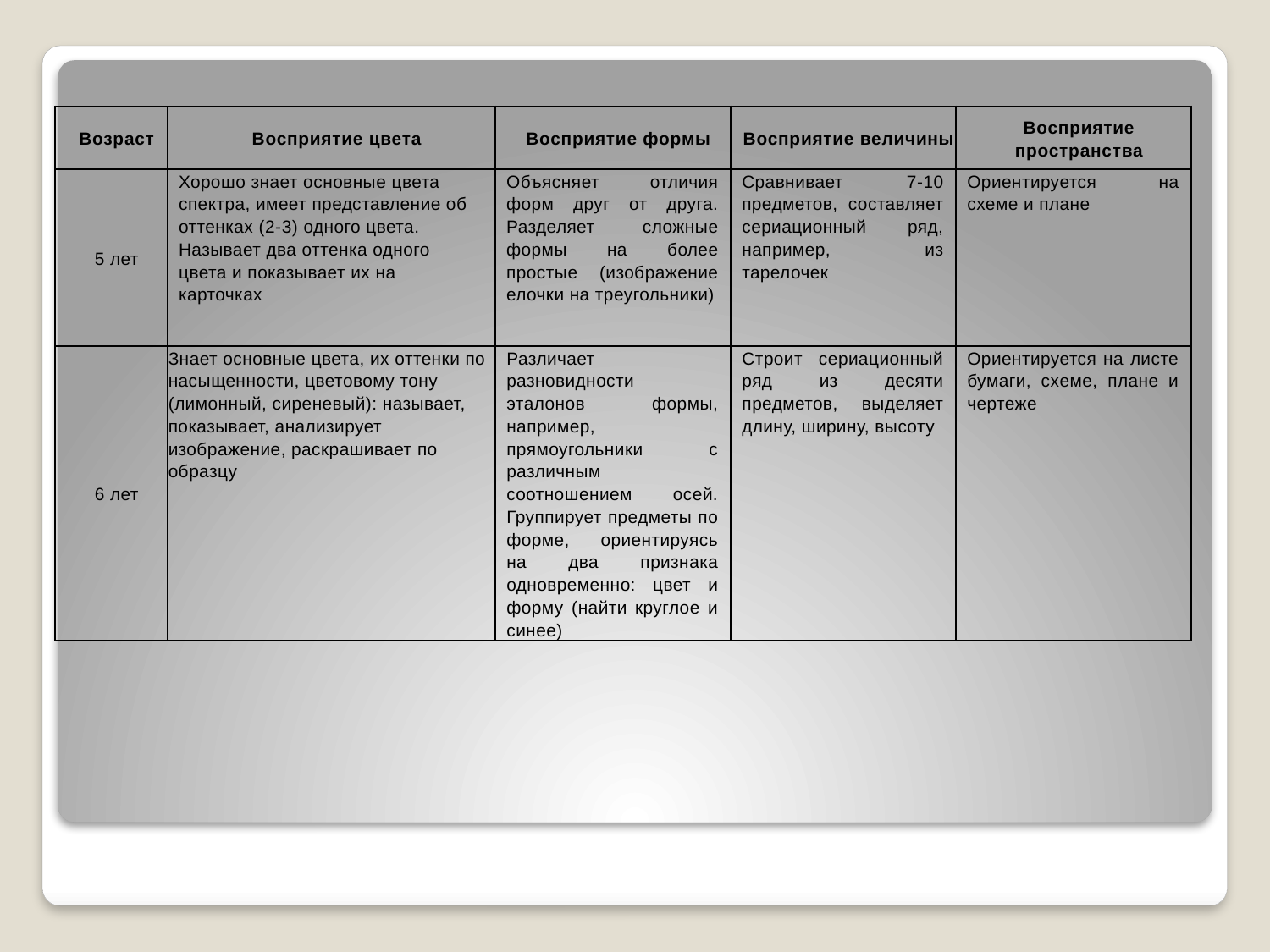

| Возраст | Восприятие цвета | Восприятие формы | Восприятие величины | Восприятие пространства |
| --- | --- | --- | --- | --- |
| 5 лет | Хорошо знает основные цвета спектра, имеет представление об оттенках (2-3) одного цвета. Называет два оттенка одного цвета и показывает их на карточках | Объясняет отличия форм друг от друга. Разделяет сложные формы на более простые (изображение елочки на треугольники) | Сравнивает 7-10 предметов, составляет сериационный ряд, например, из тарелочек | Ориентируется на схеме и плане |
| 6 лет | Знает основные цвета, их оттенки по насыщенности, цветовому тону (лимонный, сиреневый): называет, показывает, анализирует изображение, раскрашивает по образцу | Различает разновидности эталонов формы, например, прямоугольники с различным соотношением осей. Группирует предметы по форме, ориентируясь на два признака одновременно: цвет и форму (найти круглое и синее) | Строит сериационный ряд из десяти предметов, выделяет длину, ширину, высоту | Ориентируется на листе бумаги, схеме, плане и чертеже |